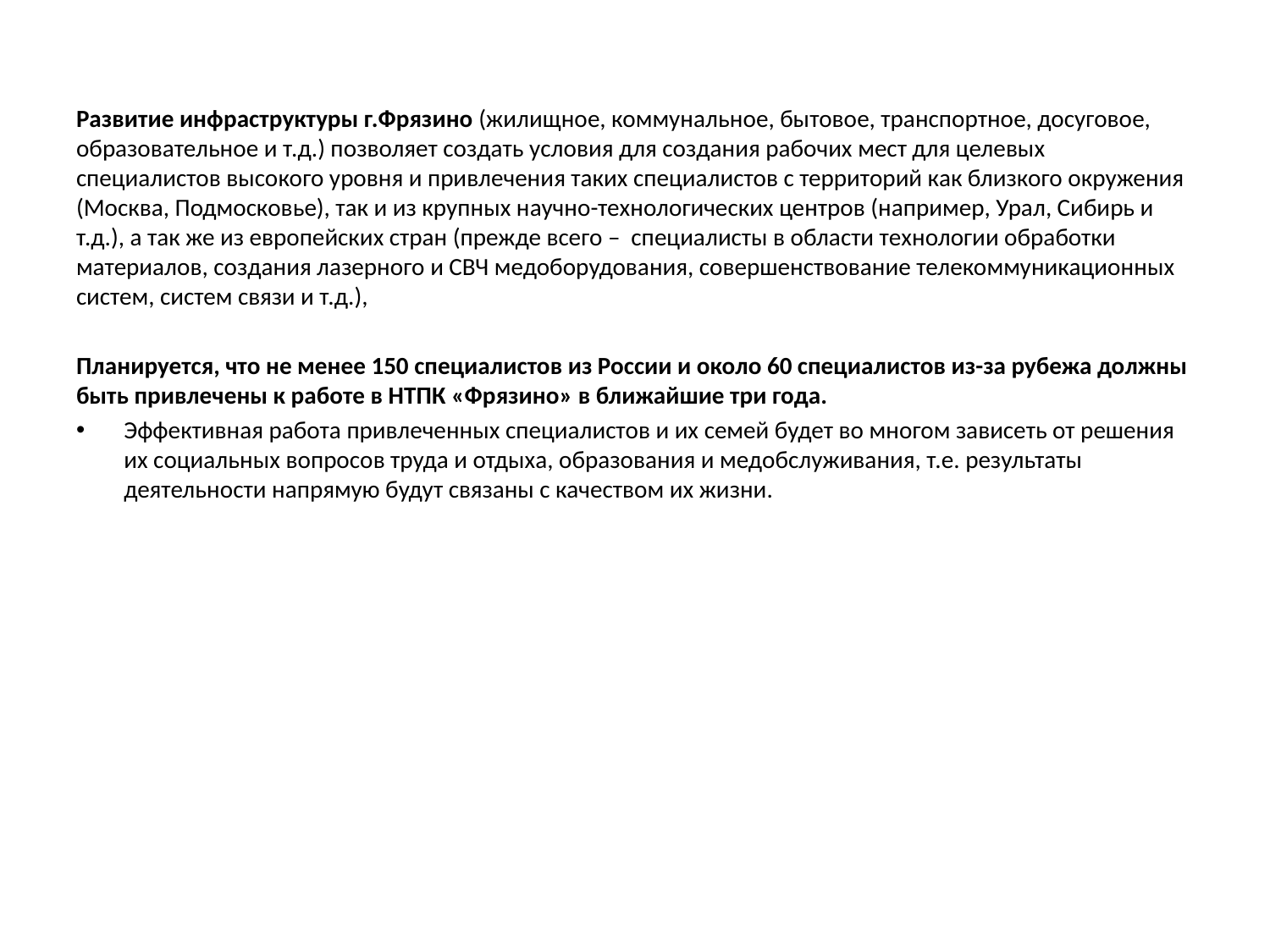

Развитие инфраструктуры г.Фрязино (жилищное, коммунальное, бытовое, транспортное, досуговое, образовательное и т.д.) позволяет создать условия для создания рабочих мест для целевых  специалистов высокого уровня и привлечения таких специалистов с территорий как близкого окружения (Москва, Подмосковье), так и из крупных научно-технологических центров (например, Урал, Сибирь и т.д.), а так же из европейских стран (прежде всего –  специалисты в области технологии обработки материалов, создания лазерного и СВЧ медоборудования, совершенствование телекоммуникационных систем, систем связи и т.д.),

Планируется, что не менее 150 специалистов из России и около 60 специалистов из-за рубежа должны быть привлечены к работе в НТПК «Фрязино» в ближайшие три года.
Эффективная работа привлеченных специалистов и их семей будет во многом зависеть от решения их социальных вопросов труда и отдыха, образования и медобслуживания, т.е. результаты деятельности напрямую будут связаны с качеством их жизни.